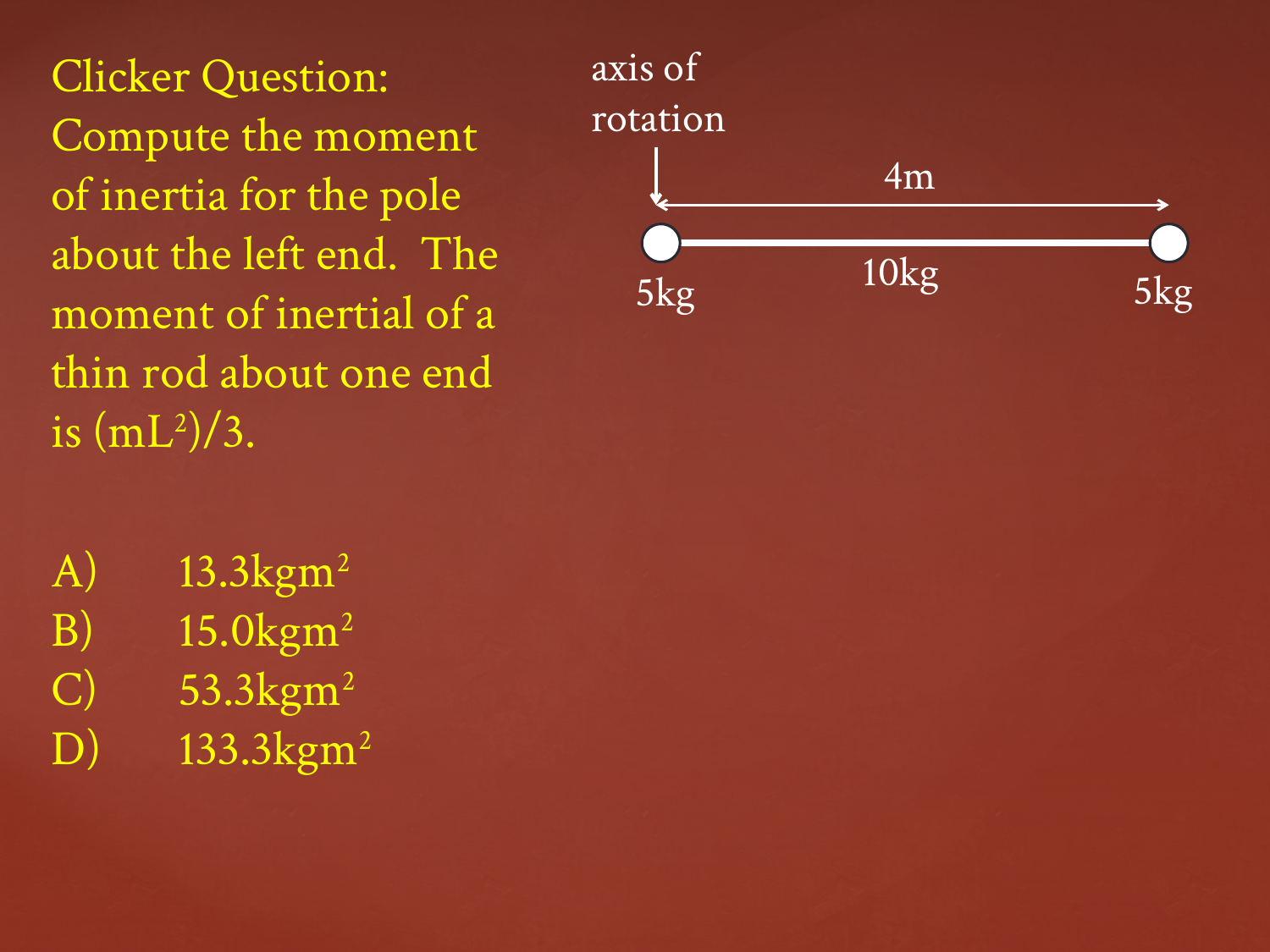

# Clicker Question:  Compute the moment of inertia for the pole about the left end.  The moment of inertial of a thin rod about one end is (mL2)/3.
axis of rotation
4m

10kg
5kg
5kg
A)	13.3kgm2
B)	15.0kgm2
C)	53.3kgm2
D)	133.3kgm2